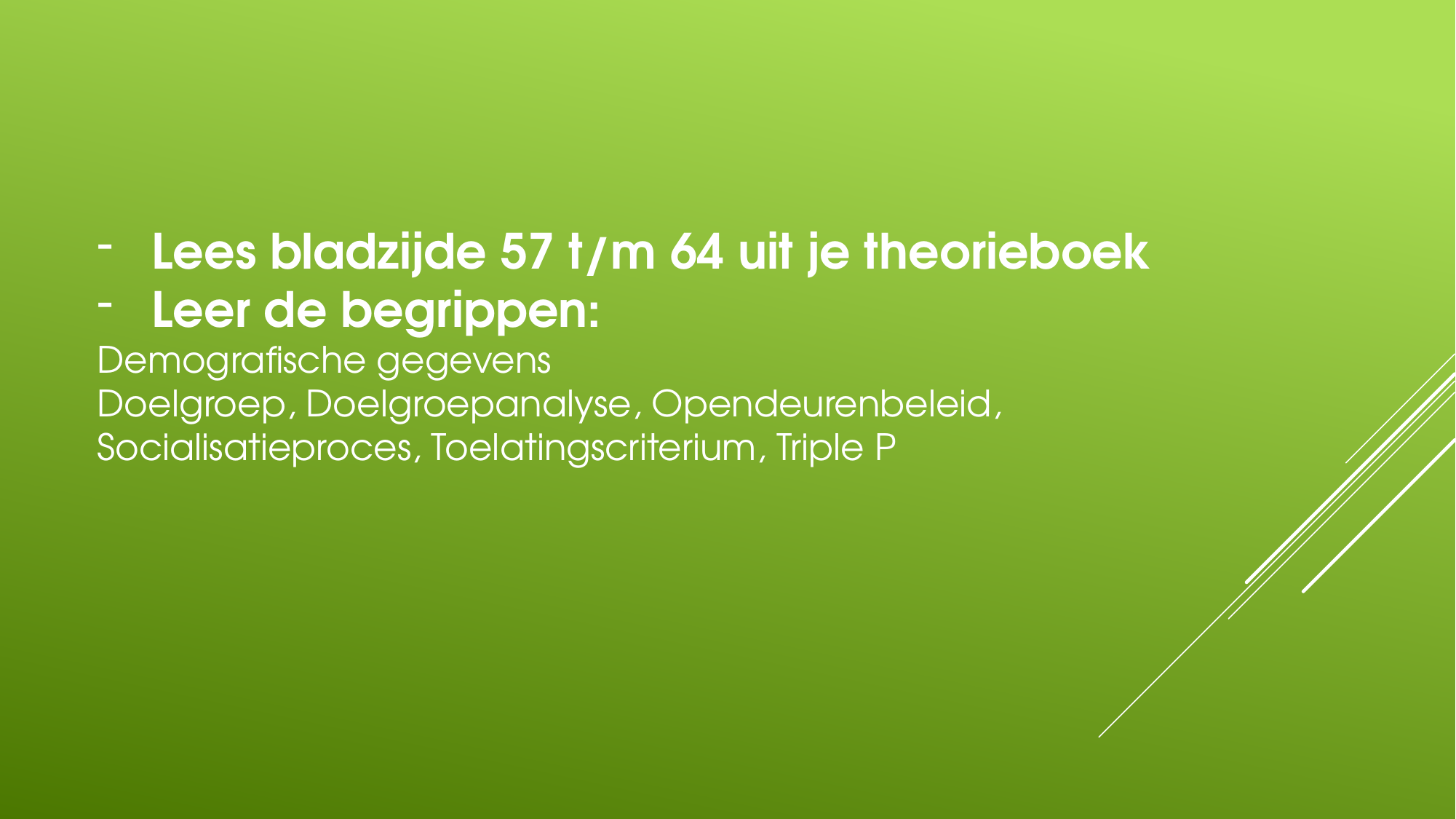

Lees bladzijde 57 t/m 64 uit je theorieboek
Leer de begrippen:
Demografische gegevens
Doelgroep, Doelgroepanalyse, Opendeurenbeleid,
Socialisatieproces, Toelatingscriterium, Triple P